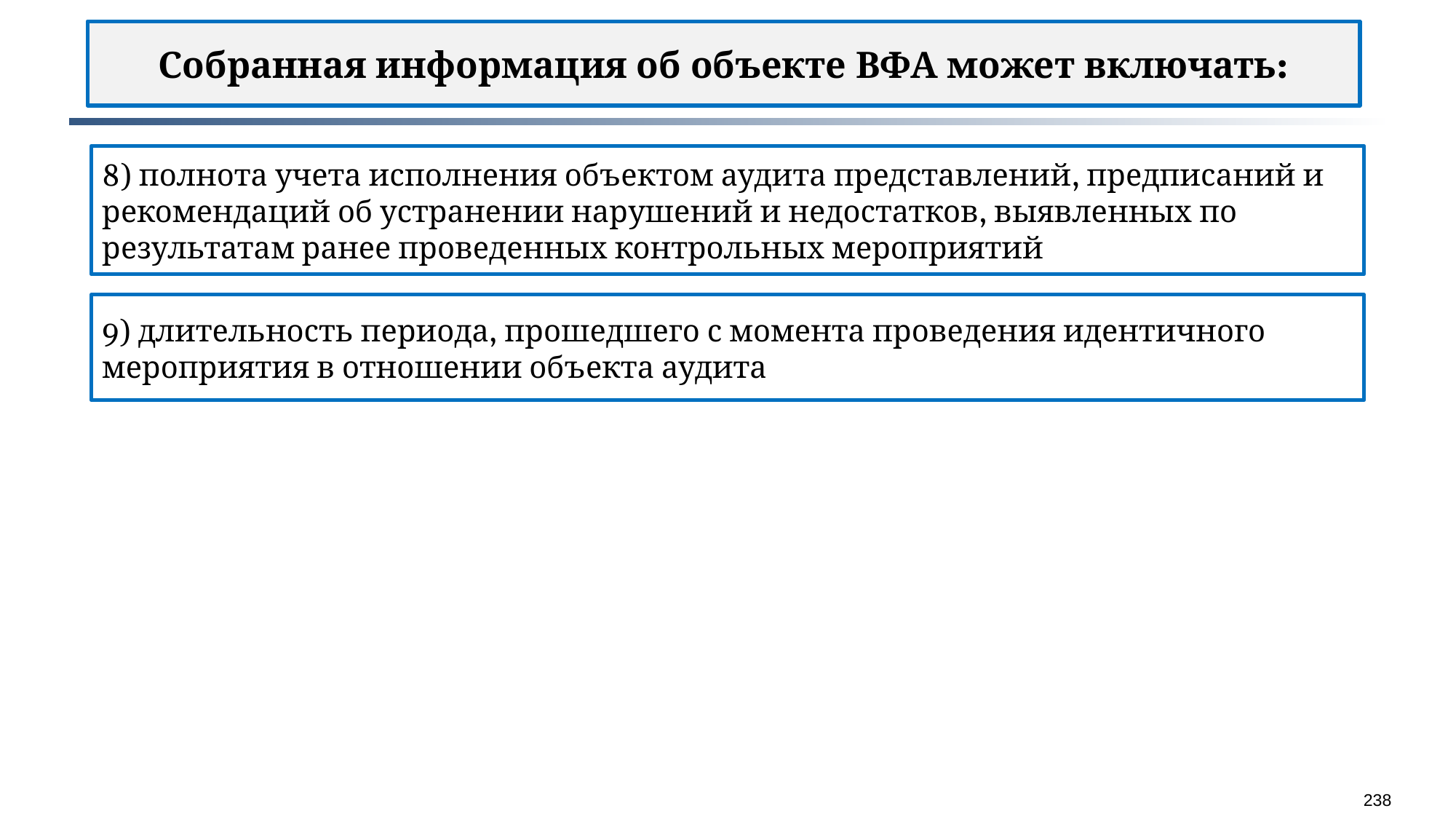

Собранная информация об объекте ВФА может включать:
8) полнота учета исполнения объектом аудита представлений, предписаний и рекомендаций об устранении нарушений и недостатков, выявленных по результатам ранее проведенных контрольных мероприятий
9) длительность периода, прошедшего с момента проведения идентичного мероприятия в отношении объекта аудита